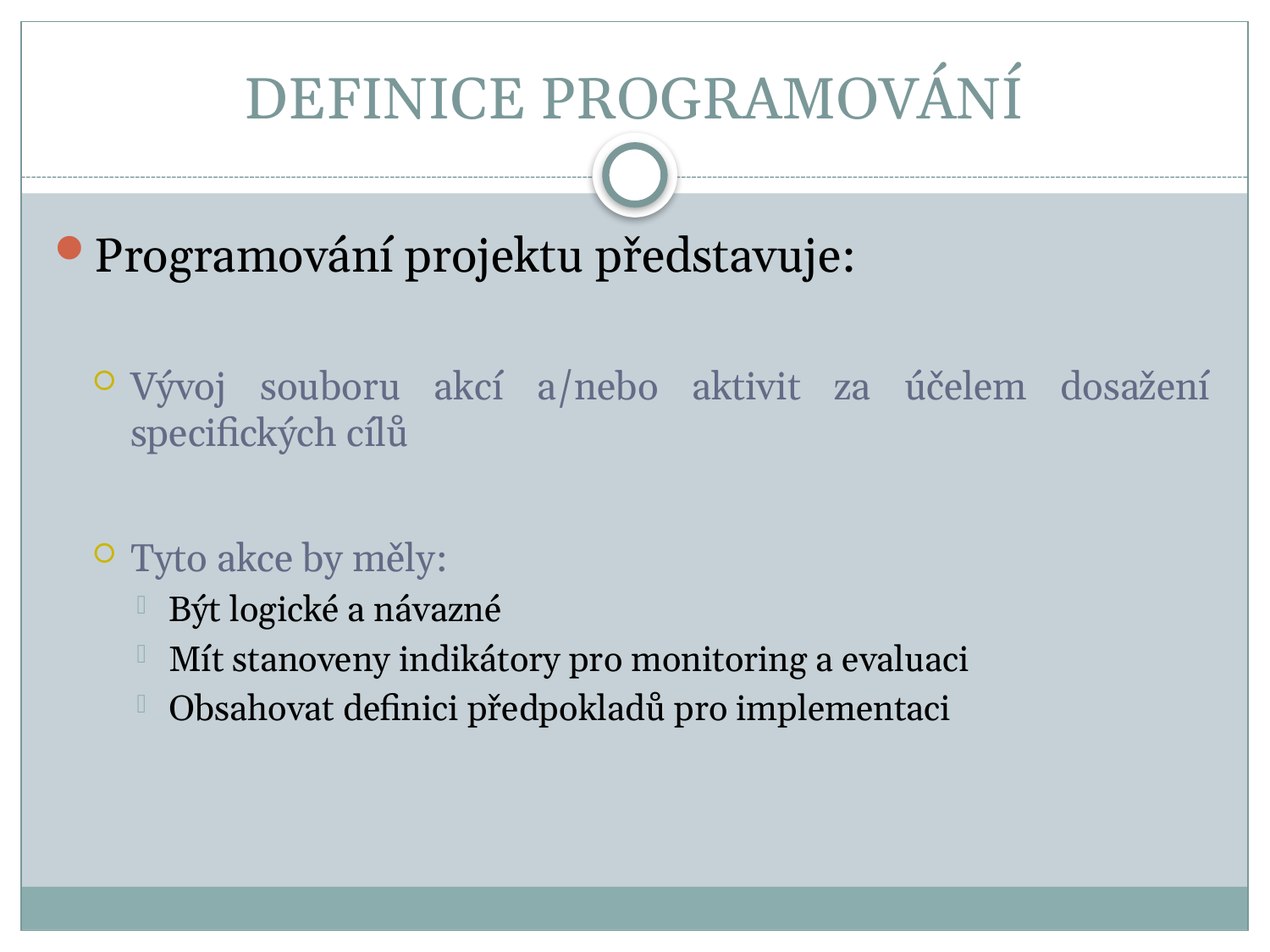

# DEFINICE PROGRAMOVÁNÍ
Programování projektu představuje:

Vývoj souboru akcí a/nebo aktivit za účelem dosažení specifických cílů

Tyto akce by měly:
Být logické a návazné
Mít stanoveny indikátory pro monitoring a evaluaci
Obsahovat definici předpokladů pro implementaci